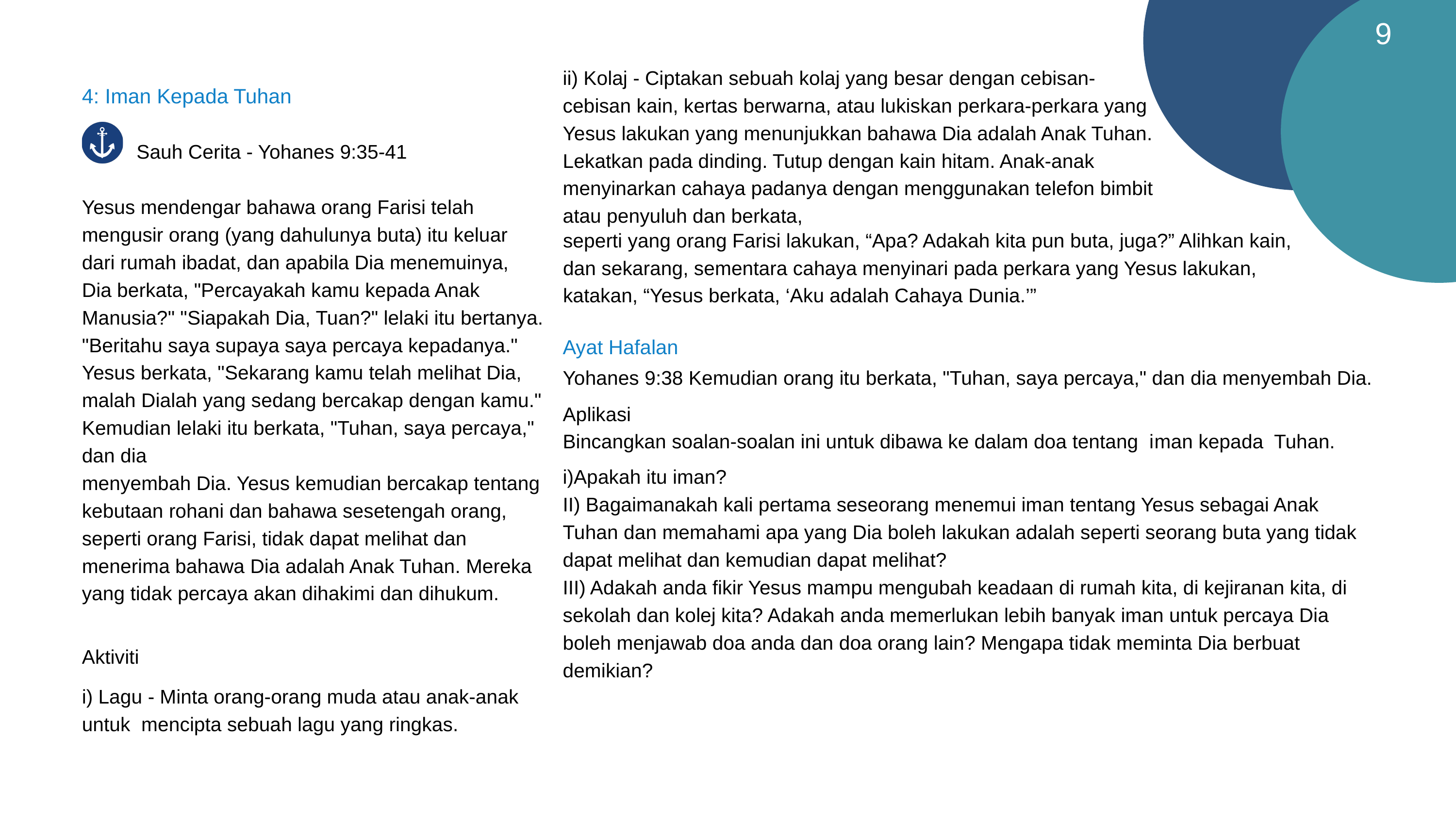

9
ii) Kolaj - Ciptakan sebuah kolaj yang besar dengan cebisan-cebisan kain, kertas berwarna, atau lukiskan perkara-perkara yang Yesus lakukan yang menunjukkan bahawa Dia adalah Anak Tuhan. Lekatkan pada dinding. Tutup dengan kain hitam. Anak-anak menyinarkan cahaya padanya dengan menggunakan telefon bimbit atau penyuluh dan berkata,
4: Iman Kepada Tuhan

          Sauh Cerita - Yohanes 9:35-41

Yesus mendengar bahawa orang Farisi telah mengusir orang (yang dahulunya buta) itu keluar dari rumah ibadat, dan apabila Dia menemuinya, Dia berkata, "Percayakah kamu kepada Anak Manusia?" "Siapakah Dia, Tuan?" lelaki itu bertanya. "Beritahu saya supaya saya percaya kepadanya." Yesus berkata, "Sekarang kamu telah melihat Dia, malah Dialah yang sedang bercakap dengan kamu." Kemudian lelaki itu berkata, "Tuhan, saya percaya," dan dia
menyembah Dia. Yesus kemudian bercakap tentang kebutaan rohani dan bahawa sesetengah orang, seperti orang Farisi, tidak dapat melihat dan menerima bahawa Dia adalah Anak Tuhan. Mereka yang tidak percaya akan dihakimi dan dihukum.

seperti yang orang Farisi lakukan, “Apa? Adakah kita pun buta, juga?” Alihkan kain, dan sekarang, sementara cahaya menyinari pada perkara yang Yesus lakukan, katakan, “Yesus berkata, ‘Aku adalah Cahaya Dunia.’”

Ayat Hafalan

Yohanes 9:38 Kemudian orang itu berkata, "Tuhan, saya percaya," dan dia menyembah Dia.

Aplikasi
Bincangkan soalan-soalan ini untuk dibawa ke dalam doa tentang  iman kepada  Tuhan.

i)Apakah itu iman?
II) Bagaimanakah kali pertama seseorang menemui iman tentang Yesus sebagai Anak Tuhan dan memahami apa yang Dia boleh lakukan adalah seperti seorang buta yang tidak dapat melihat dan kemudian dapat melihat?
III) Adakah anda fikir Yesus mampu mengubah keadaan di rumah kita, di kejiranan kita, di sekolah dan kolej kita? Adakah anda memerlukan lebih banyak iman untuk percaya Dia boleh menjawab doa anda dan doa orang lain? Mengapa tidak meminta Dia berbuat demikian?

Aktiviti

i) Lagu - Minta orang-orang muda atau anak-anak untuk  mencipta sebuah lagu yang ringkas.